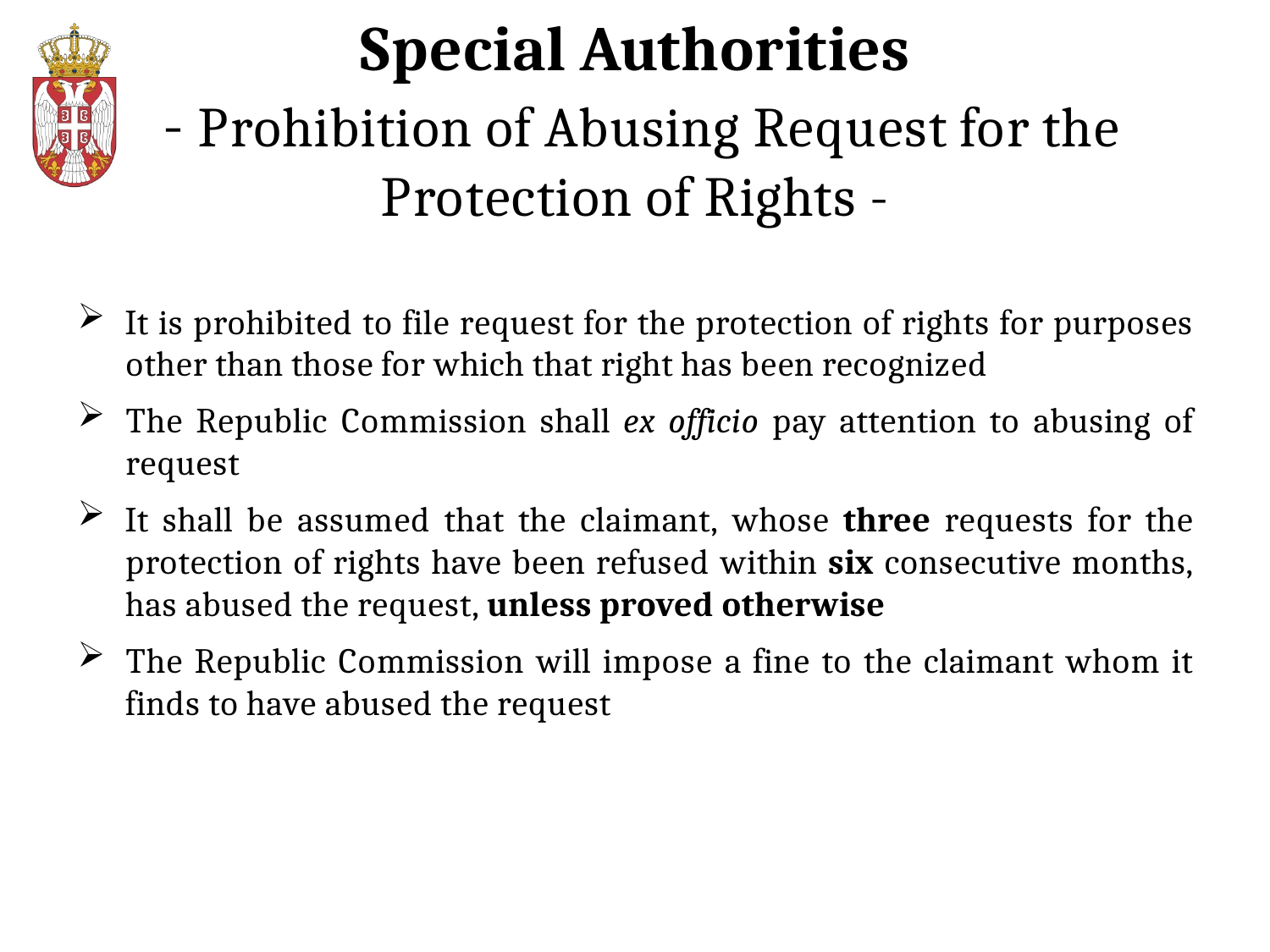

# Special Authorities - Prohibition of Abusing Request for the Protection of Rights -

It is prohibited to file request for the protection of rights for purposes other than those for which that right has been recognized
The Republic Commission shall ex officio pay attention to abusing of request
It shall be assumed that the claimant, whose three requests for the protection of rights have been refused within six consecutive months, has abused the request, unless proved otherwise
The Republic Commission will impose a fine to the claimant whom it finds to have abused the request